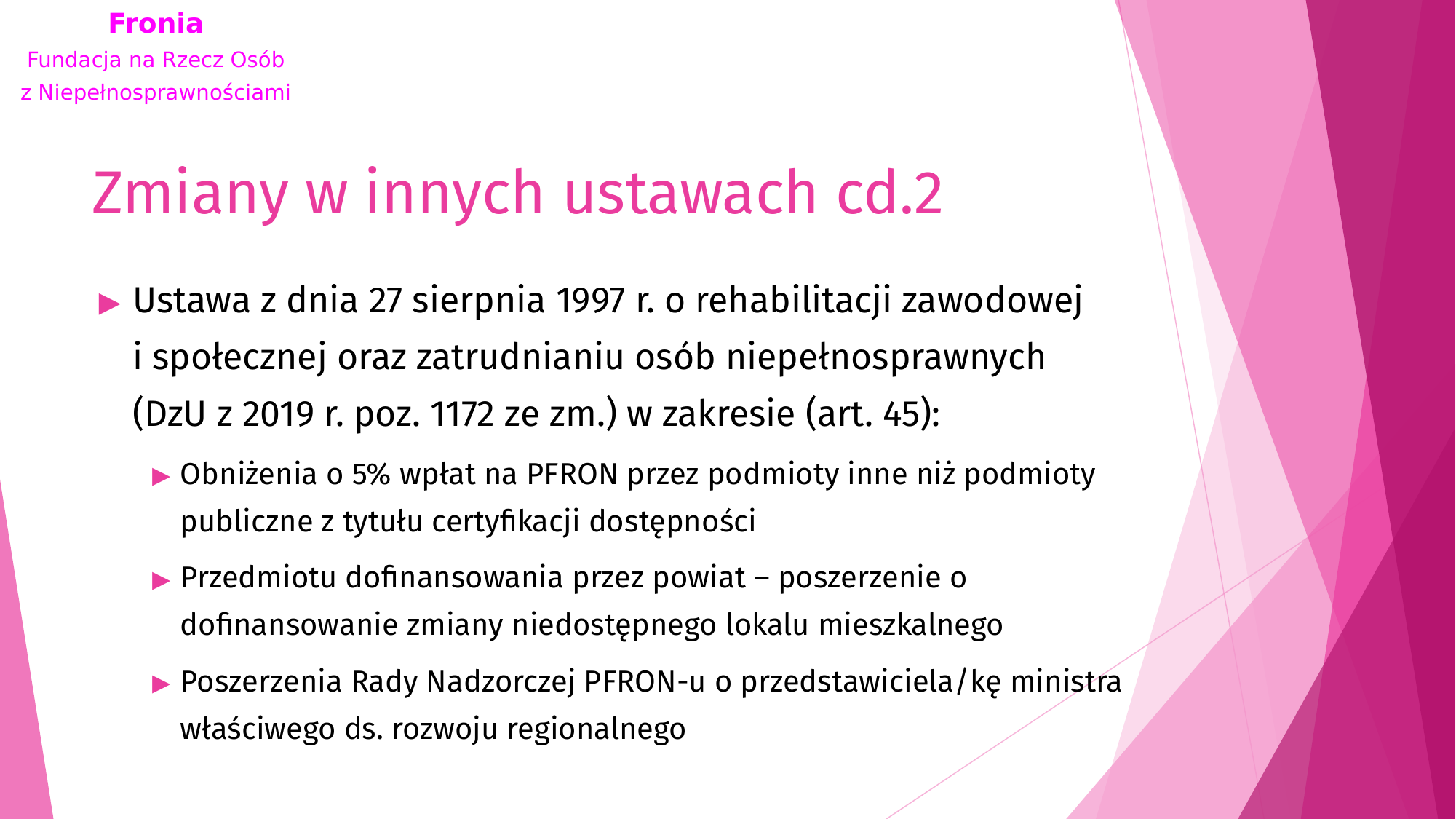

# Zmiany w innych ustawach cd.2
Ustawa z dnia 27 sierpnia 1997 r. o rehabilitacji zawodowej i społecznej oraz zatrudnianiu osób niepełnosprawnych (DzU z 2019 r. poz. 1172 ze zm.) w zakresie (art. 45):
Obniżenia o 5% wpłat na PFRON przez podmioty inne niż podmioty publiczne z tytułu certyfikacji dostępności
Przedmiotu dofinansowania przez powiat – poszerzenie o dofinansowanie zmiany niedostępnego lokalu mieszkalnego
Poszerzenia Rady Nadzorczej PFRON-u o przedstawiciela/kę ministra właściwego ds. rozwoju regionalnego